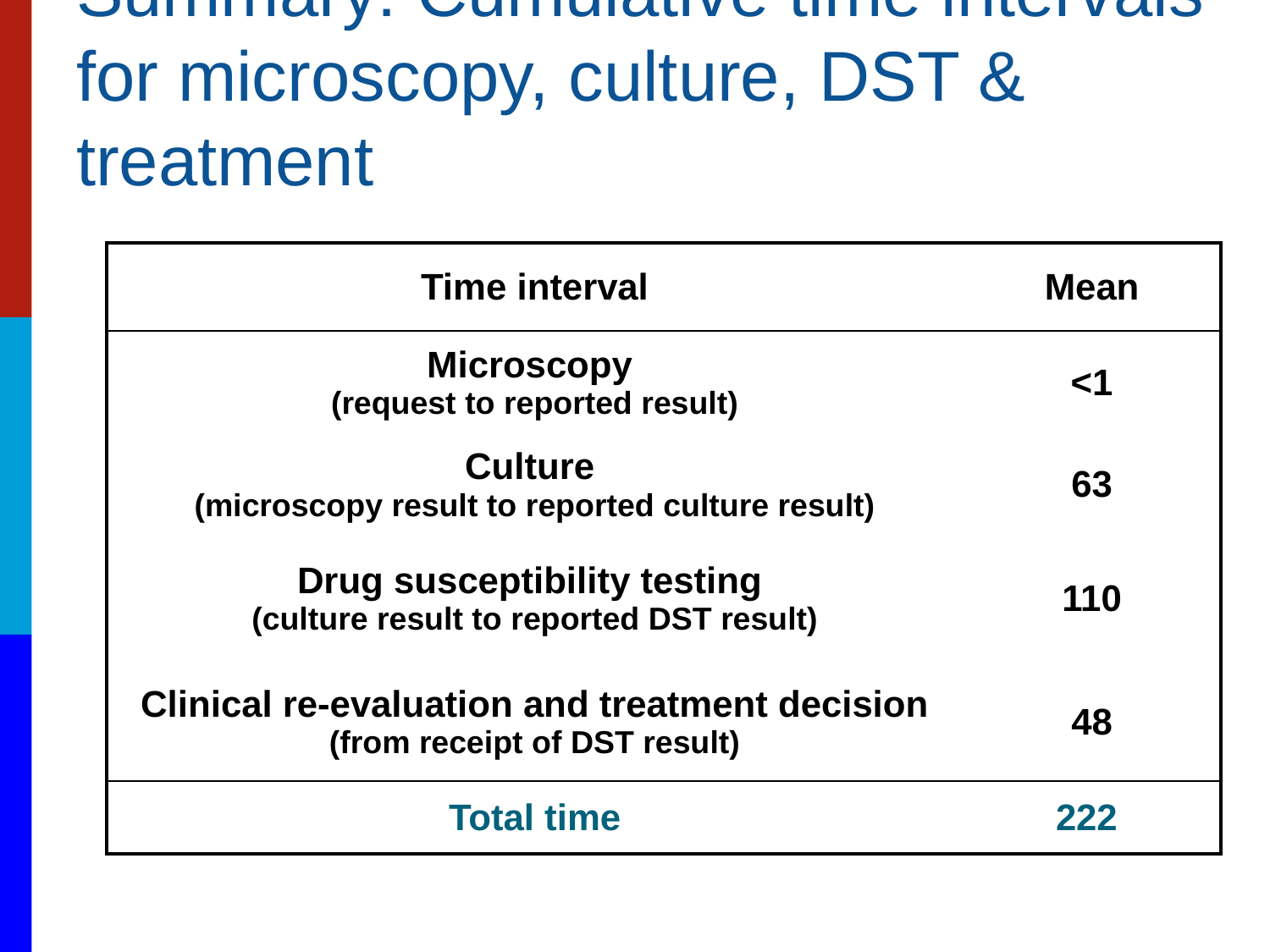

# Summary: Cumulative time intervals for microscopy, culture, DST & treatment

| Time interval | Mean |
| --- | --- |
| Microscopy (request to reported result) | <1 |
| Culture (microscopy result to reported culture result) | 63 |
| Drug susceptibility testing (culture result to reported DST result) | 110 |
| Clinical re-evaluation and treatment decision (from receipt of DST result) | 48 |
| Total time | 222 |